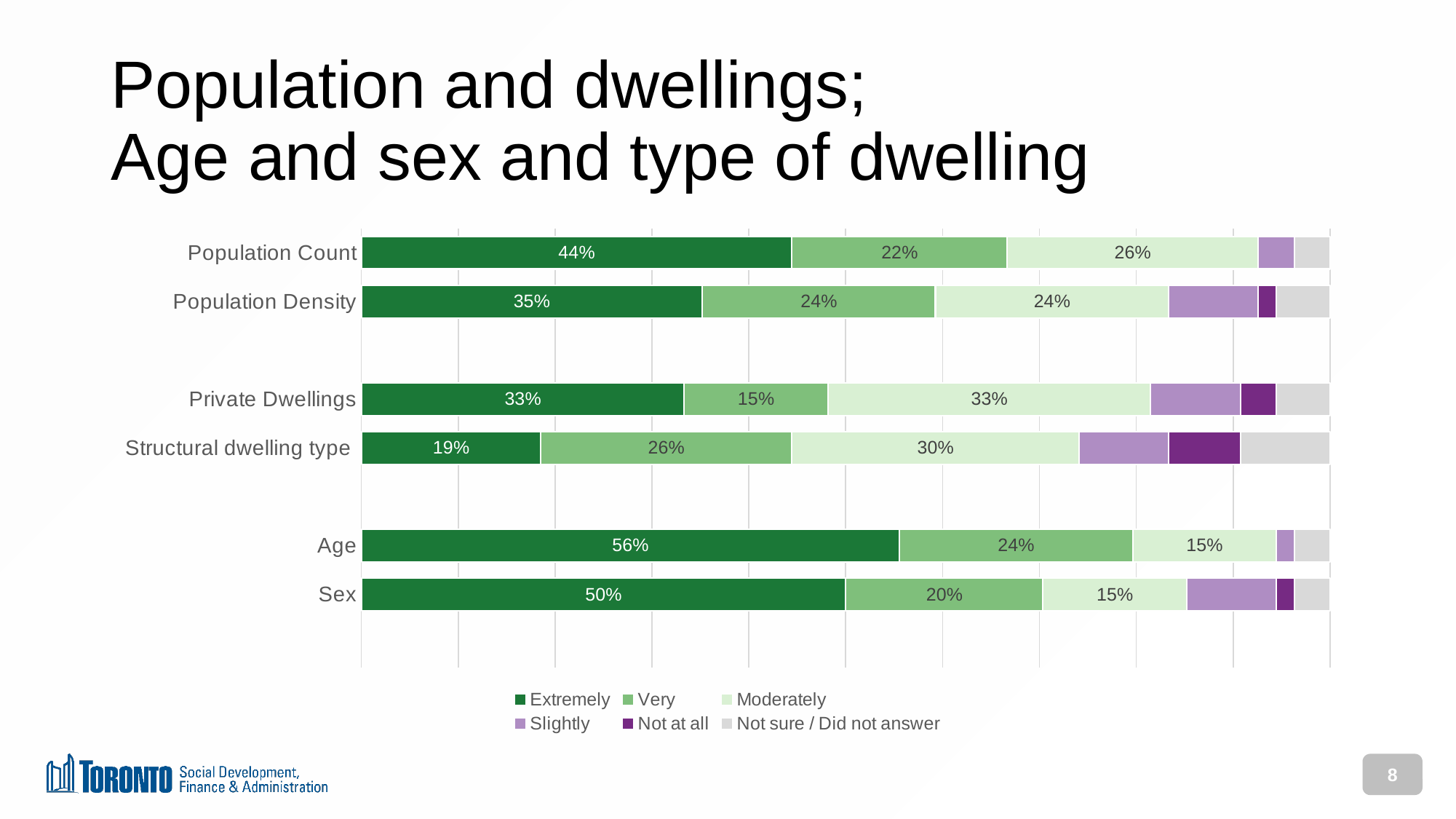

# Population and dwellings; Age and sex and type of dwelling

### Chart

| Category | Extremely | Very | Moderately | Slightly | Not at all | Not sure / Did not answer |
|---|---|---|---|---|---|---|
| Population Count | 24.0 | 12.0 | 14.0 | 2.0 | 0.0 | 2.0 |
| Population Density | 19.0 | 13.0 | 13.0 | 5.0 | 1.0 | 3.0 |
|  | None | None | None | None | None | None |
| Private Dwellings | 18.0 | 8.0 | 18.0 | 5.0 | 2.0 | 3.0 |
| Structural dwelling type  | 10.0 | 14.0 | 16.0 | 5.0 | 4.0 | 5.0 |
|  | None | None | None | None | None | None |
| Age | 30.0 | 13.0 | 8.0 | 1.0 | 0.0 | 2.0 |
| Sex | 27.0 | 11.0 | 8.0 | 5.0 | 1.0 | 2.0 |
8